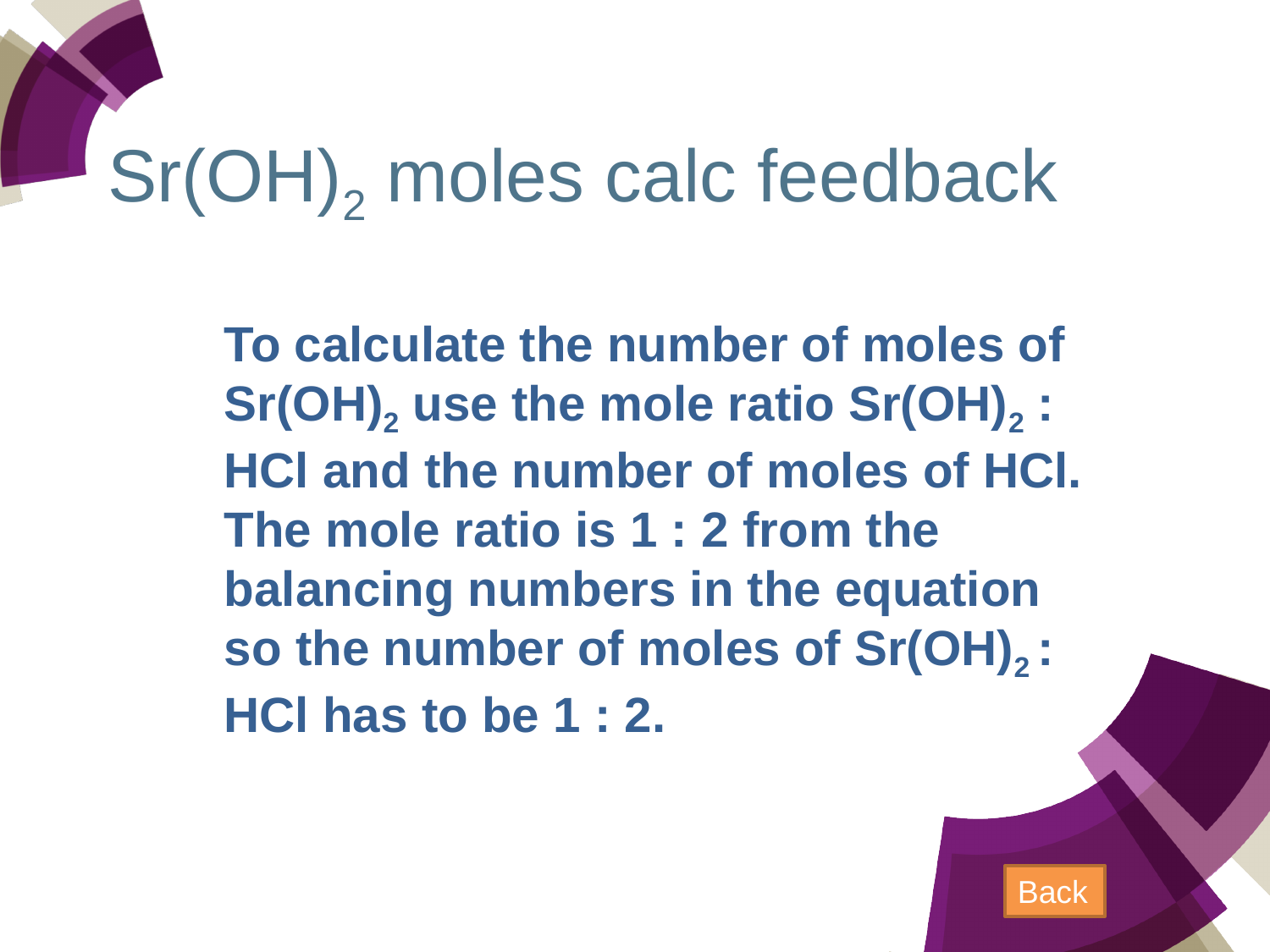

# Sr(OH)2 moles calc feedback
To calculate the number of moles of Sr(OH)2 use the mole ratio Sr(OH)2 : HCl and the number of moles of HCl. The mole ratio is 1 : 2 from the balancing numbers in the equation so the number of moles of Sr(OH)2 : HCl has to be 1 : 2.
Question4. An impure sample of zinc powder with a mass of 5.84 g was reacted with hydrochloric acid until the reaction was complete. The hydrogen gas produced had a volume of 1.53 dm3. Calculate the percentage purity of the zinc.
(assume 1 mol of gas occupies 24 dm3 under the conditions used for the reaction)
Back